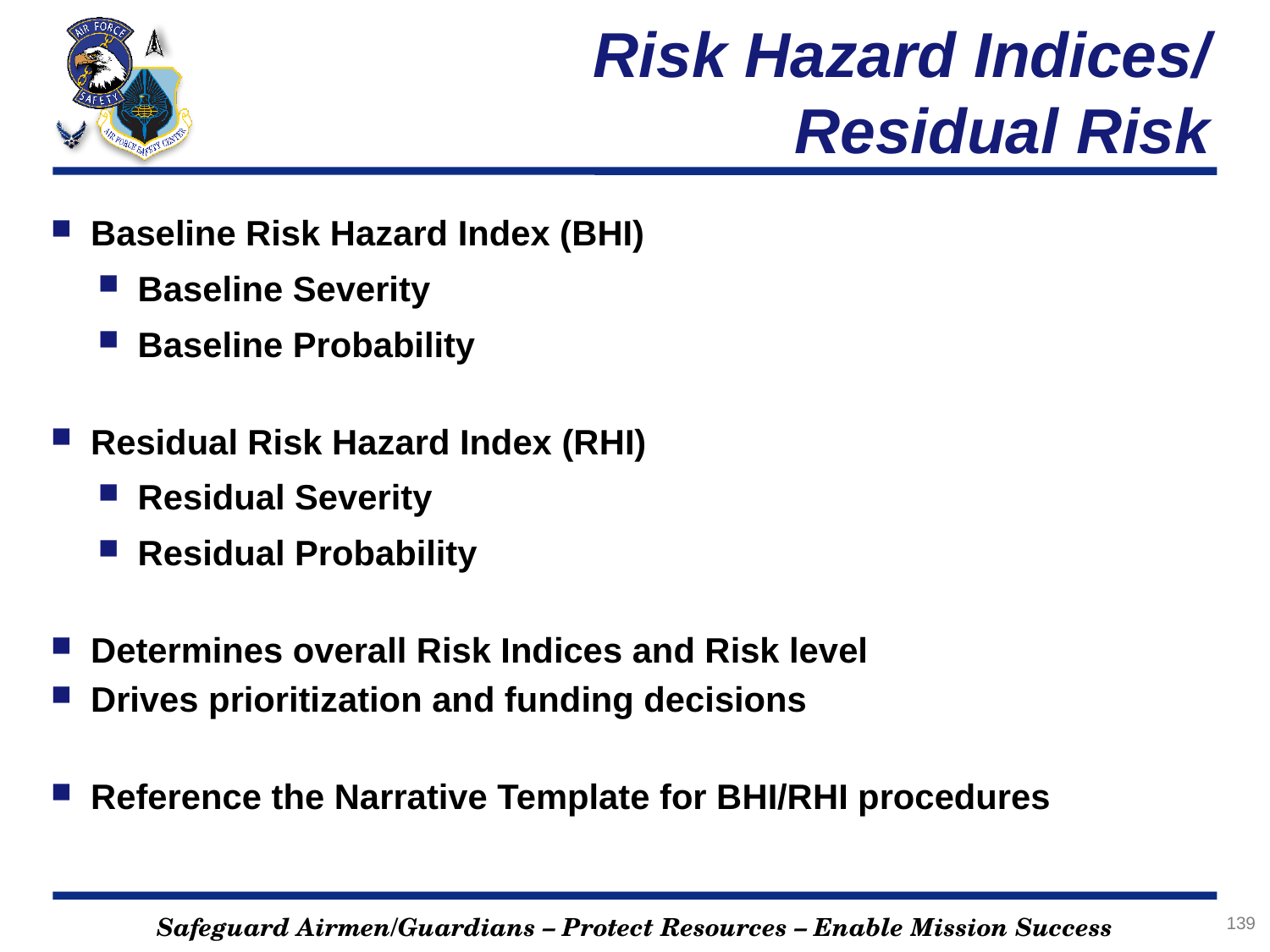

# Risk Hazard Indices/ Residual Risk
Baseline Risk Hazard Index (BHI)
Baseline Severity
Baseline Probability

Residual Risk Hazard Index (RHI)
Residual Severity
Residual Probability

Determines overall Risk Indices and Risk level
Drives prioritization and funding decisions

Reference the Narrative Template for BHI/RHI procedures

139